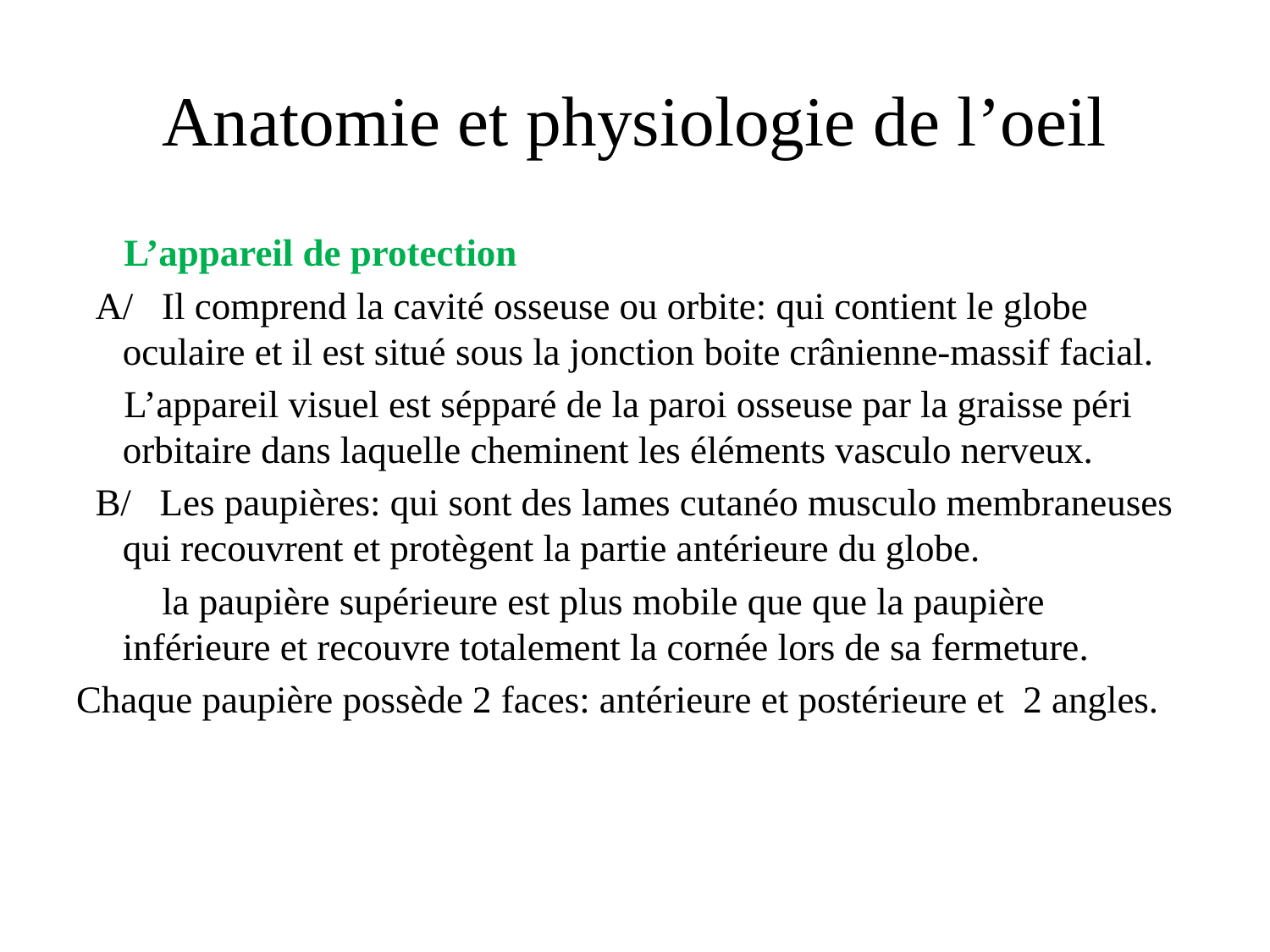

# Anatomie et physiologie de l’oeil
     L’appareil de protection
  A/   Il comprend la cavité osseuse ou orbite: qui contient le globe oculaire et il est situé sous la jonction boite crânienne-massif facial.
     L’appareil visuel est sépparé de la paroi osseuse par la graisse péri orbitaire dans laquelle cheminent les éléments vasculo nerveux.
  B/   Les paupières: qui sont des lames cutanéo musculo membraneuses qui recouvrent et protègent la partie antérieure du globe.
         la paupière supérieure est plus mobile que que la paupière inférieure et recouvre totalement la cornée lors de sa fermeture.
Chaque paupière possède 2 faces: antérieure et postérieure et  2 angles.